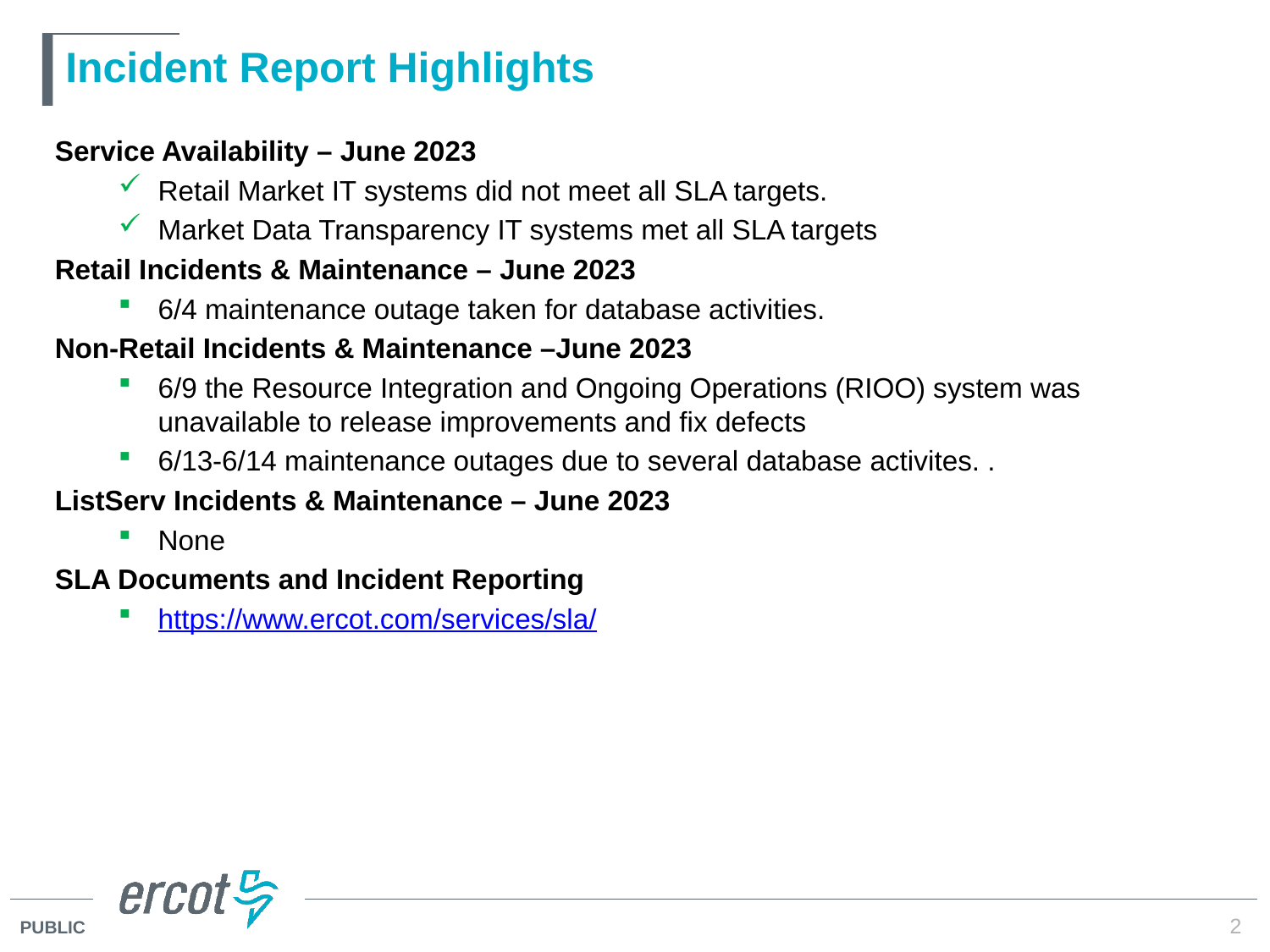

# Incident Report Highlights
Service Availability – June 2023
Retail Market IT systems did not meet all SLA targets.
Market Data Transparency IT systems met all SLA targets
Retail Incidents & Maintenance – June 2023
6/4 maintenance outage taken for database activities.
Non-Retail Incidents & Maintenance –June 2023
6/9 the Resource Integration and Ongoing Operations (RIOO) system was unavailable to release improvements and fix defects
6/13-6/14 maintenance outages due to several database activites. .
ListServ Incidents & Maintenance – June 2023
None
SLA Documents and Incident Reporting
https://www.ercot.com/services/sla/

2